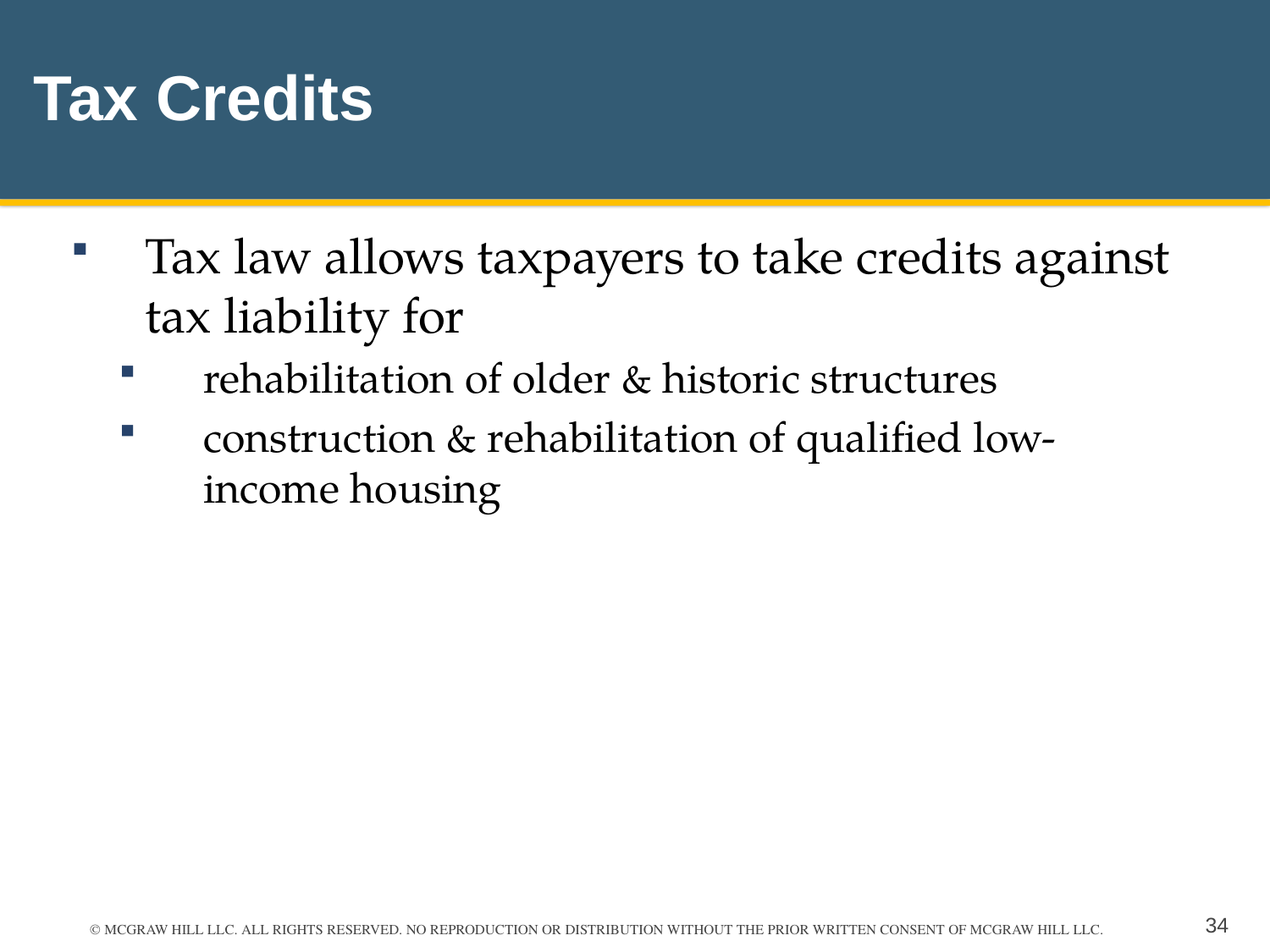

# Tax Credits
Tax law allows taxpayers to take credits against tax liability for
rehabilitation of older & historic structures
construction & rehabilitation of qualified low-income housing
© MCGRAW HILL LLC. ALL RIGHTS RESERVED. NO REPRODUCTION OR DISTRIBUTION WITHOUT THE PRIOR WRITTEN CONSENT OF MCGRAW HILL LLC.
34